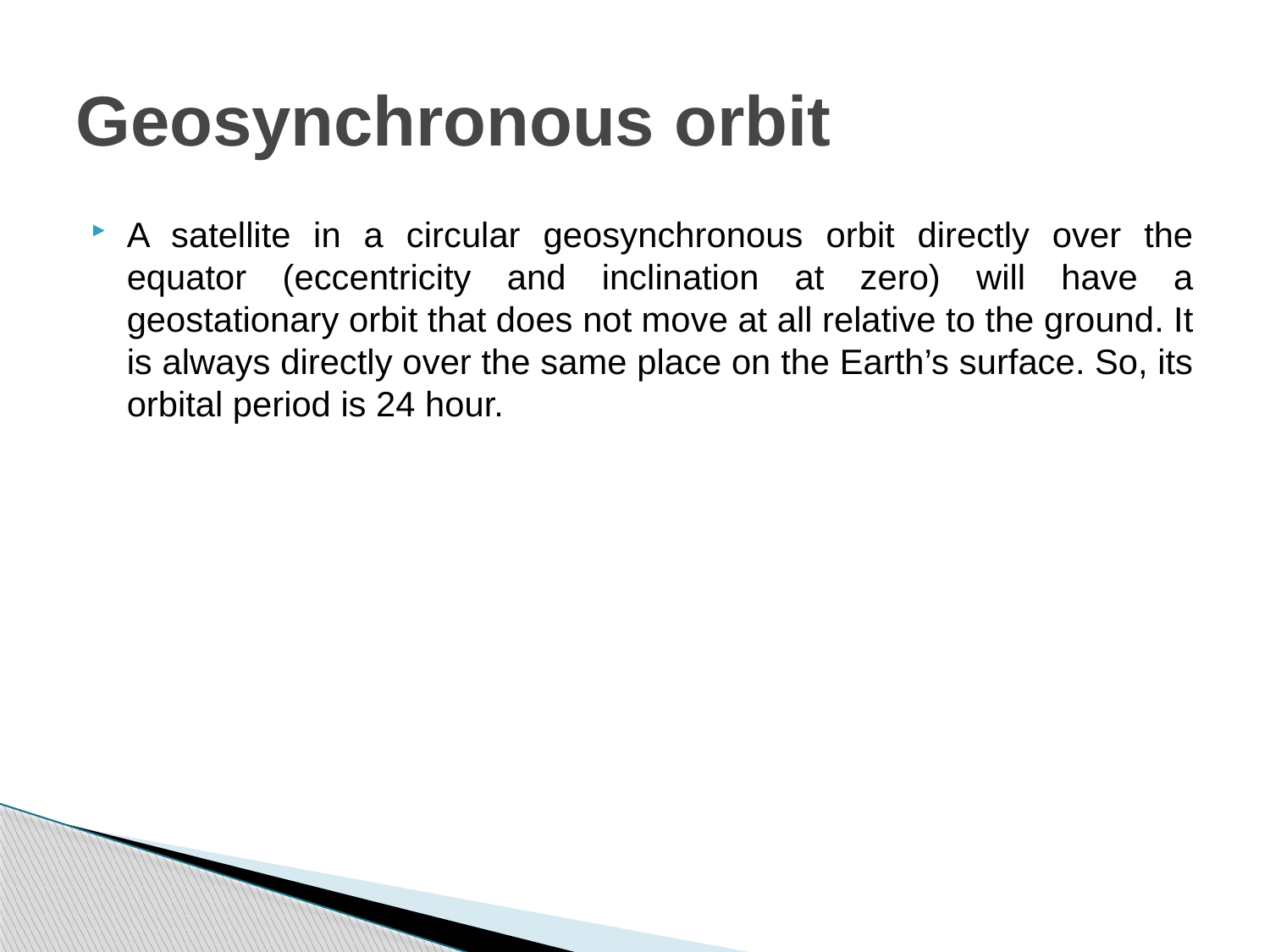

# Geosynchronous orbit
A satellite in a circular geosynchronous orbit directly over the equator (eccentricity and inclination at zero) will have a geostationary orbit that does not move at all relative to the ground. It is always directly over the same place on the Earth’s surface. So, its orbital period is 24 hour.